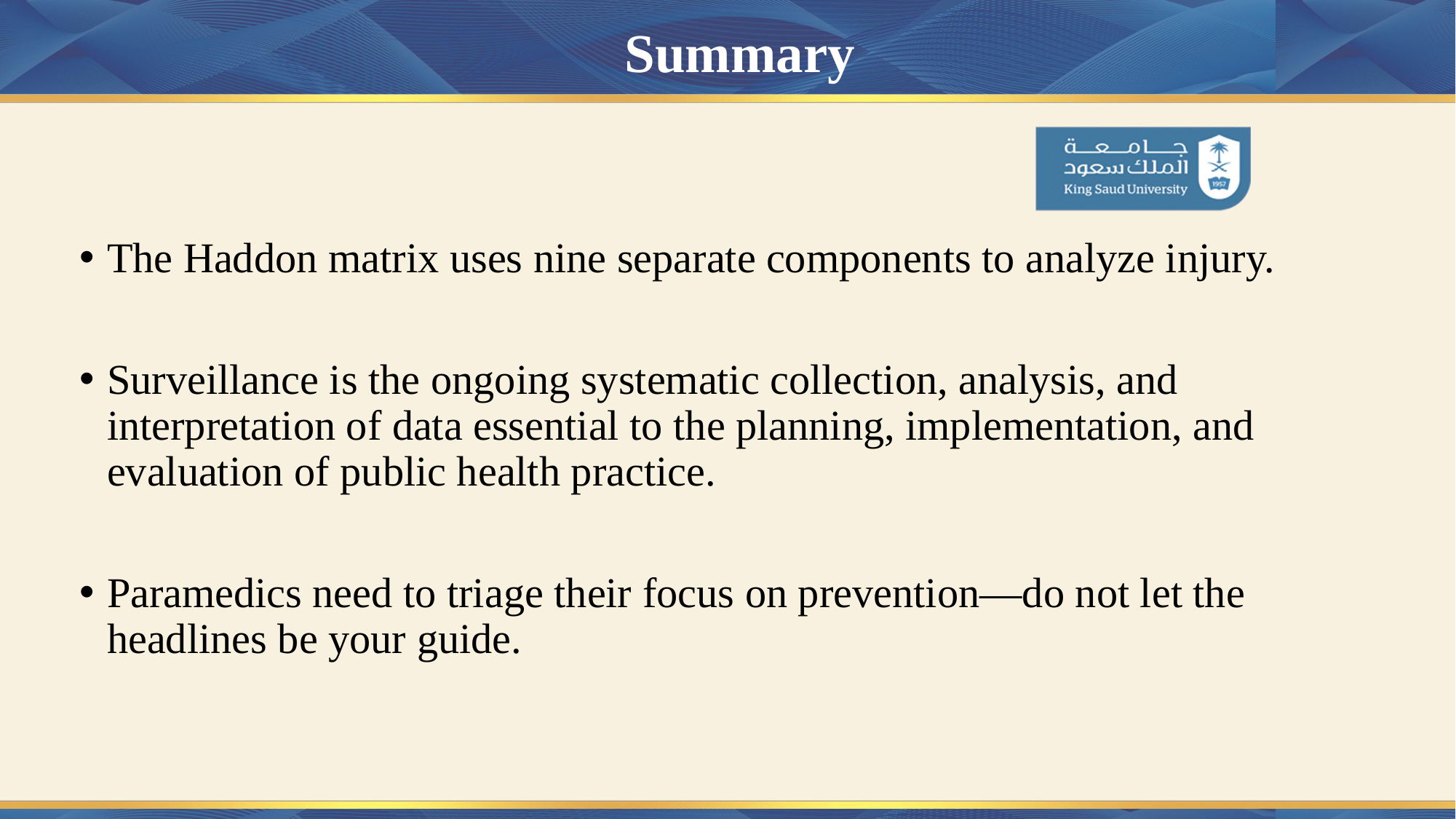

# Summary
The Haddon matrix uses nine separate components to analyze injury.

Surveillance is the ongoing systematic collection, analysis, and interpretation of data essential to the planning, implementation, and evaluation of public health practice.

Paramedics need to triage their focus on prevention—do not let the headlines be your guide.